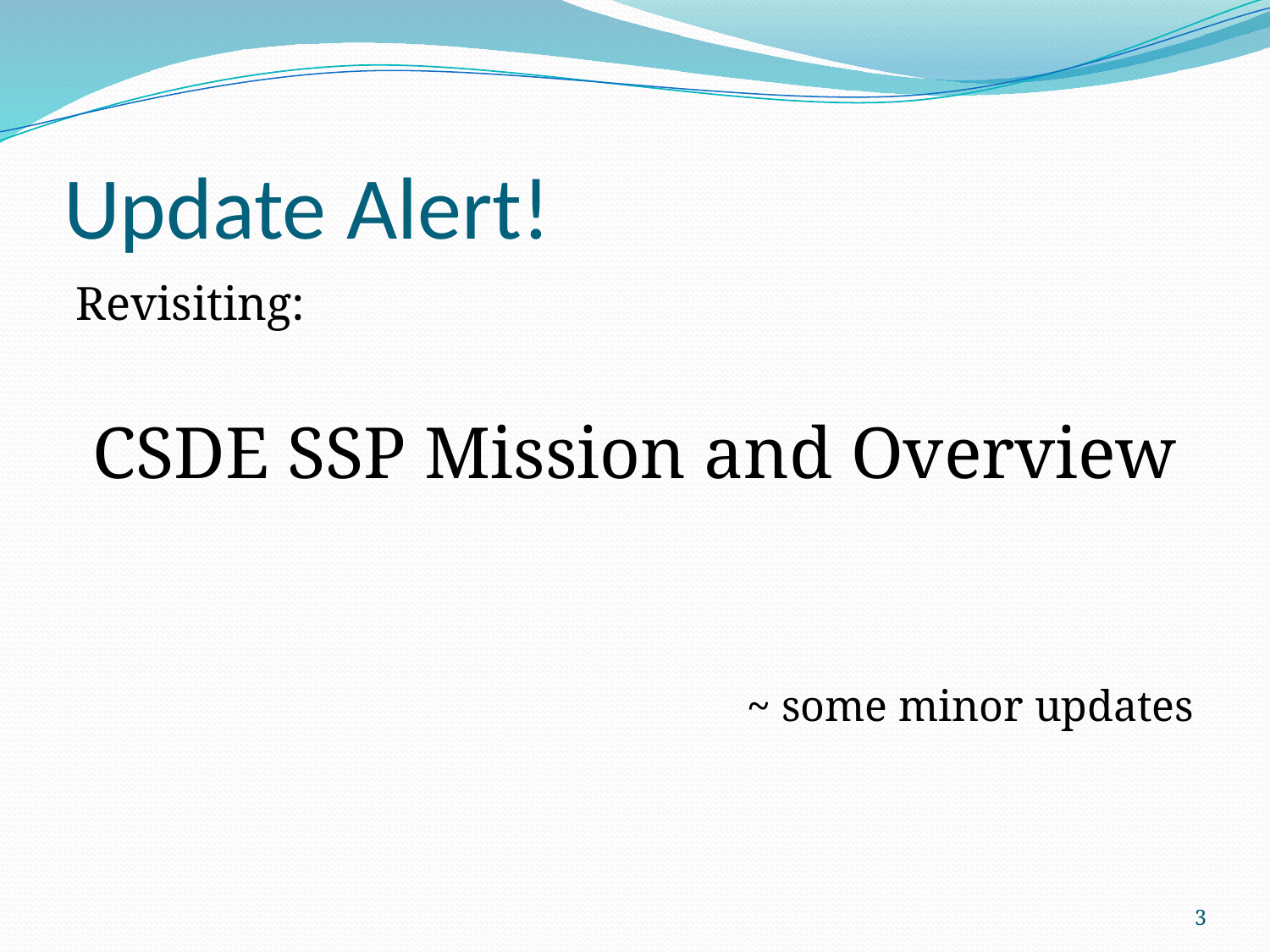

# Update Alert!
Revisiting:

CSDE SSP Mission and Overview

~ some minor updates
3